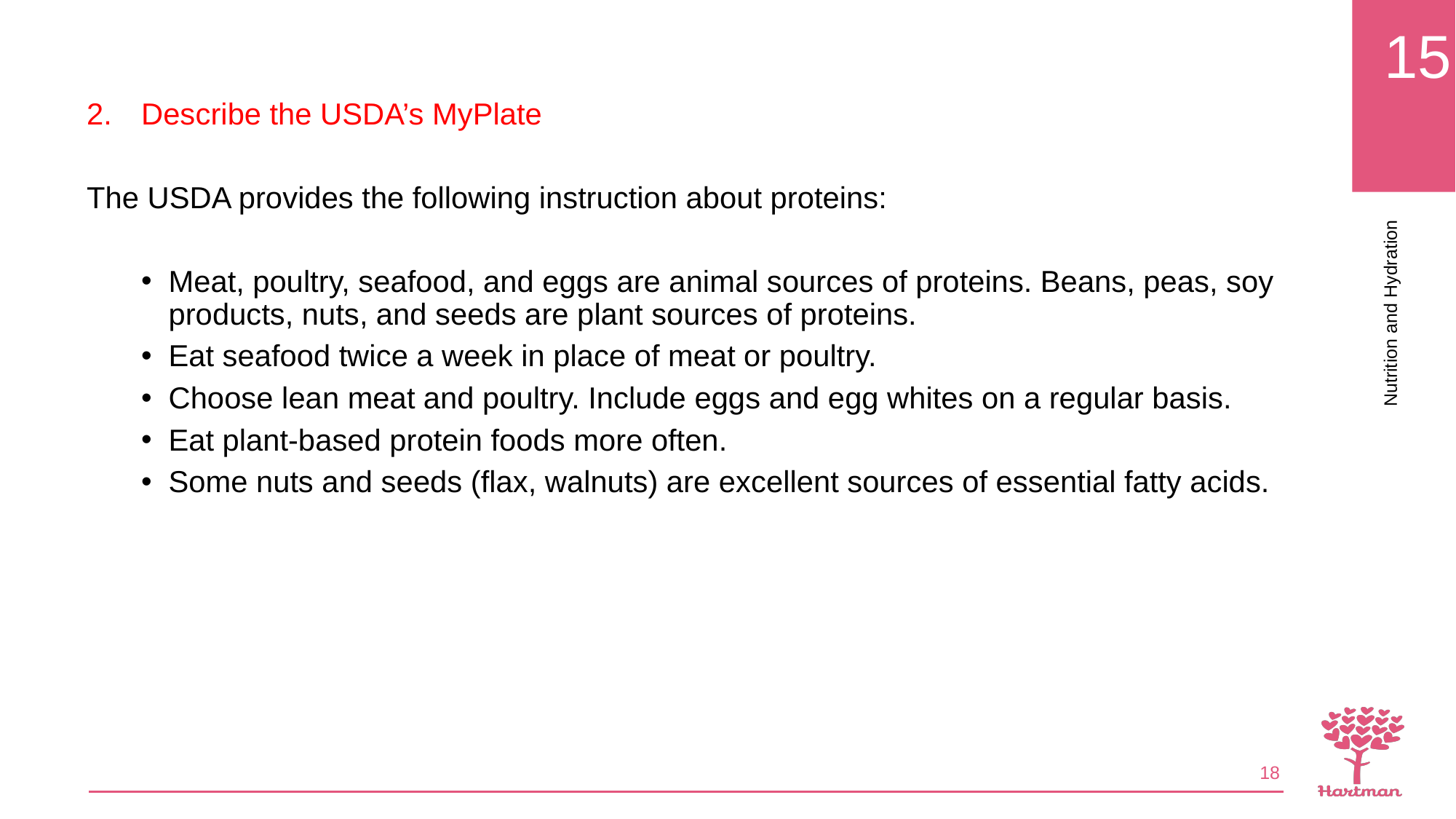

Describe the USDA’s MyPlate

The USDA provides the following instruction about proteins:

Meat, poultry, seafood, and eggs are animal sources of proteins. Beans, peas, soy products, nuts, and seeds are plant sources of proteins.
Eat seafood twice a week in place of meat or poultry.
Choose lean meat and poultry. Include eggs and egg whites on a regular basis.
Eat plant-based protein foods more often.
Some nuts and seeds (flax, walnuts) are excellent sources of essential fatty acids.

18